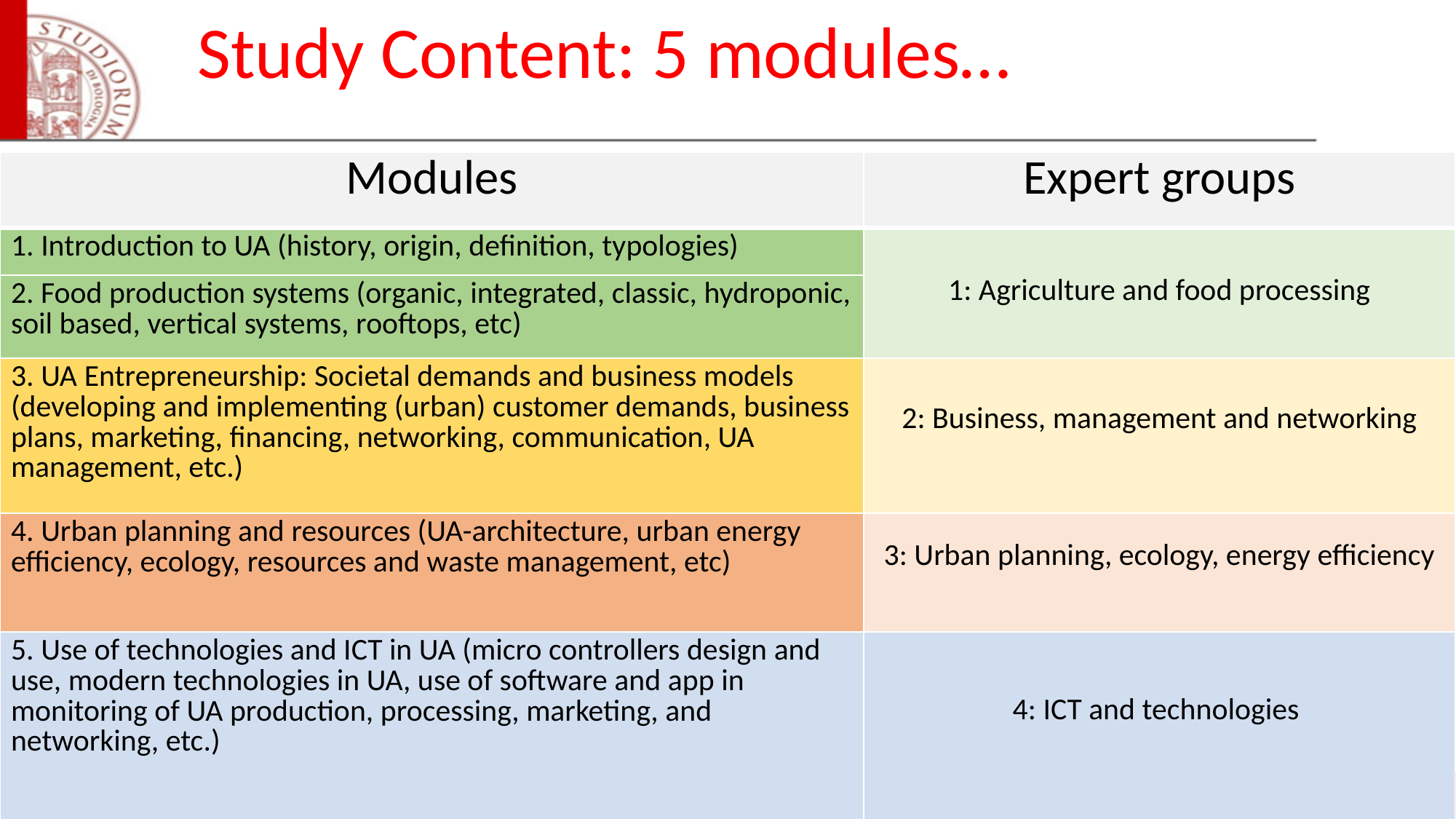

Study Content: 5 modules…
| Modules | Expert groups |
| --- | --- |
| 1. Introduction to UA (history, origin, definition, typologies) | 1: Agriculture and food processing |
| 2. Food production systems (organic, integrated, classic, hydroponic, soil based, vertical systems, rooftops, etc) |  |
| 3. UA Entrepreneurship: Societal demands and business models (developing and implementing (urban) customer demands, business plans, marketing, financing, networking, communication, UA management, etc.) | 2: Business, management and networking |
| 4. Urban planning and resources (UA-architecture, urban energy efficiency, ecology, resources and waste management, etc) | 3: Urban planning, ecology, energy efficiency |
| 5. Use of technologies and ICT in UA (micro controllers design and use, modern technologies in UA, use of software and app in monitoring of UA production, processing, marketing, and networking, etc.) | 4: ICT and technologies |